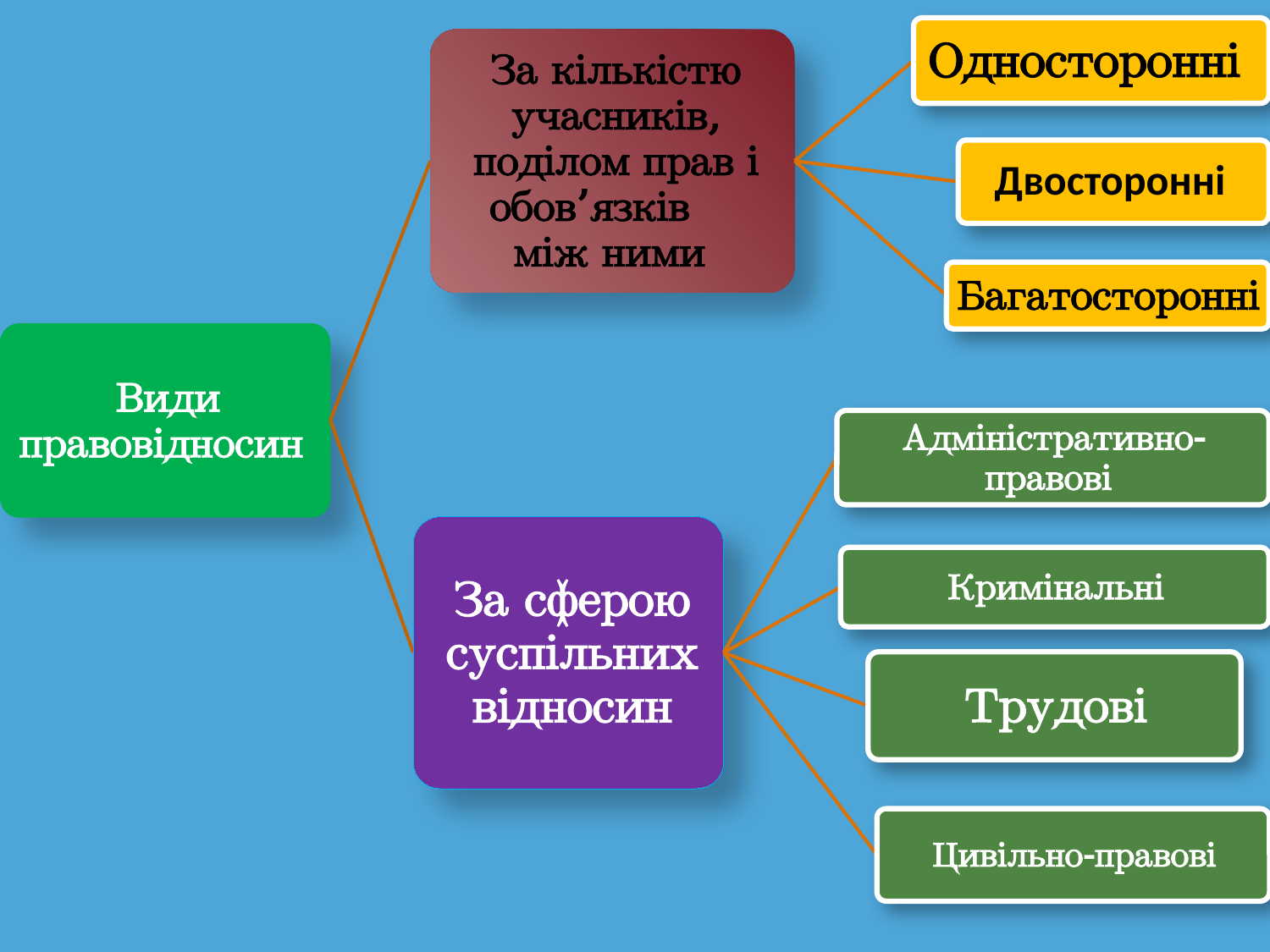

Види правовідносин

За кількістю учасників, поділом прав і обов’язків     між ними

Односторонні

Двосторонні

Багатосторонні

За сферою суспільних відносин

Адміністративно-правові

Кримінальні

Трудові

Цивільно-правові